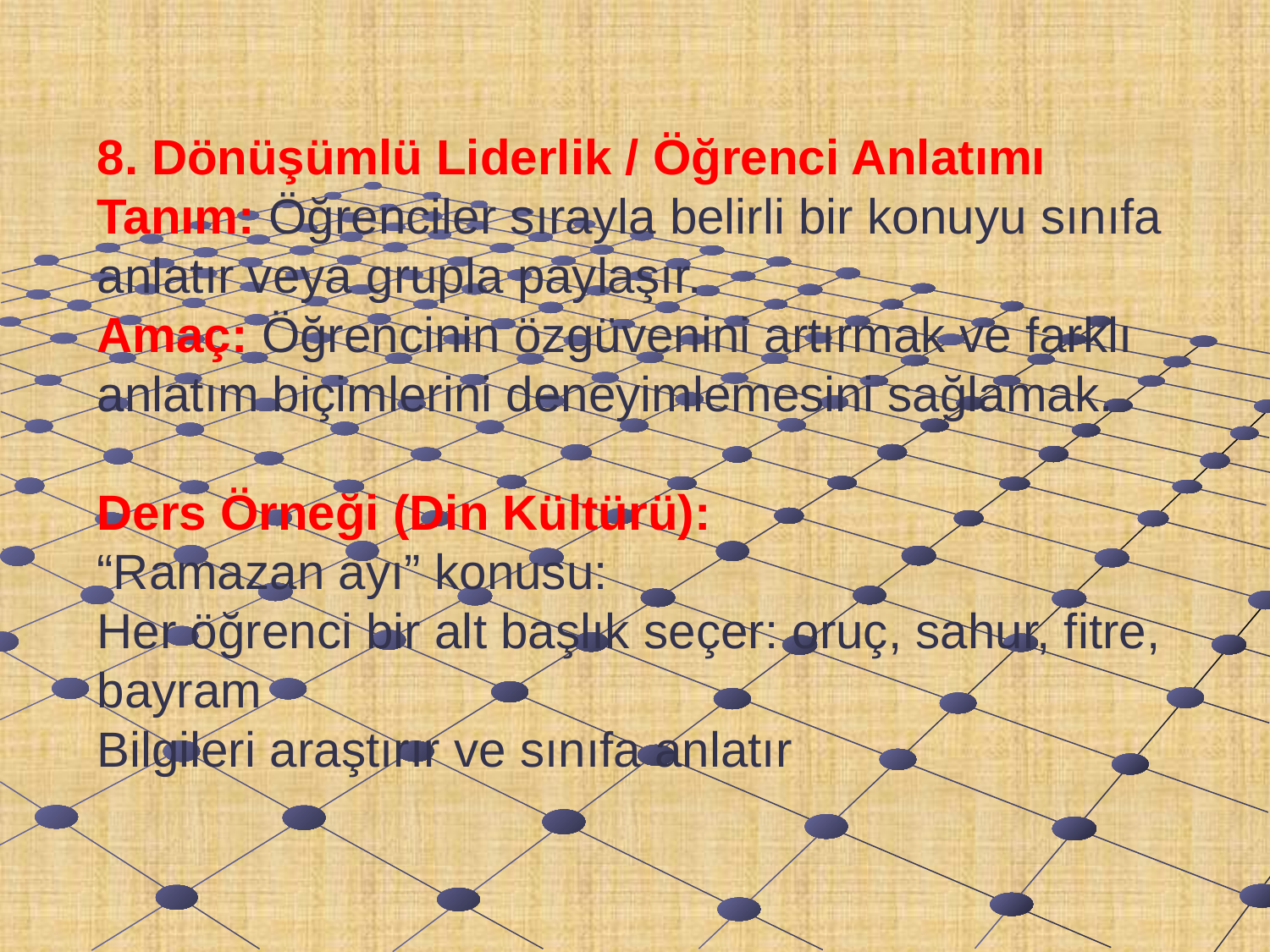

# 8. Dönüşümlü Liderlik / Öğrenci Anlatımı Tanım: Öğrenciler sırayla belirli bir konuyu sınıfa anlatır veya grupla paylaşır. Amaç: Öğrencinin özgüvenini artırmak ve farklı anlatım biçimlerini deneyimlemesini sağlamak. Ders Örneği (Din Kültürü): “Ramazan ayı” konusu: Her öğrenci bir alt başlık seçer: oruç, sahur, fitre, bayram Bilgileri araştırır ve sınıfa anlatır